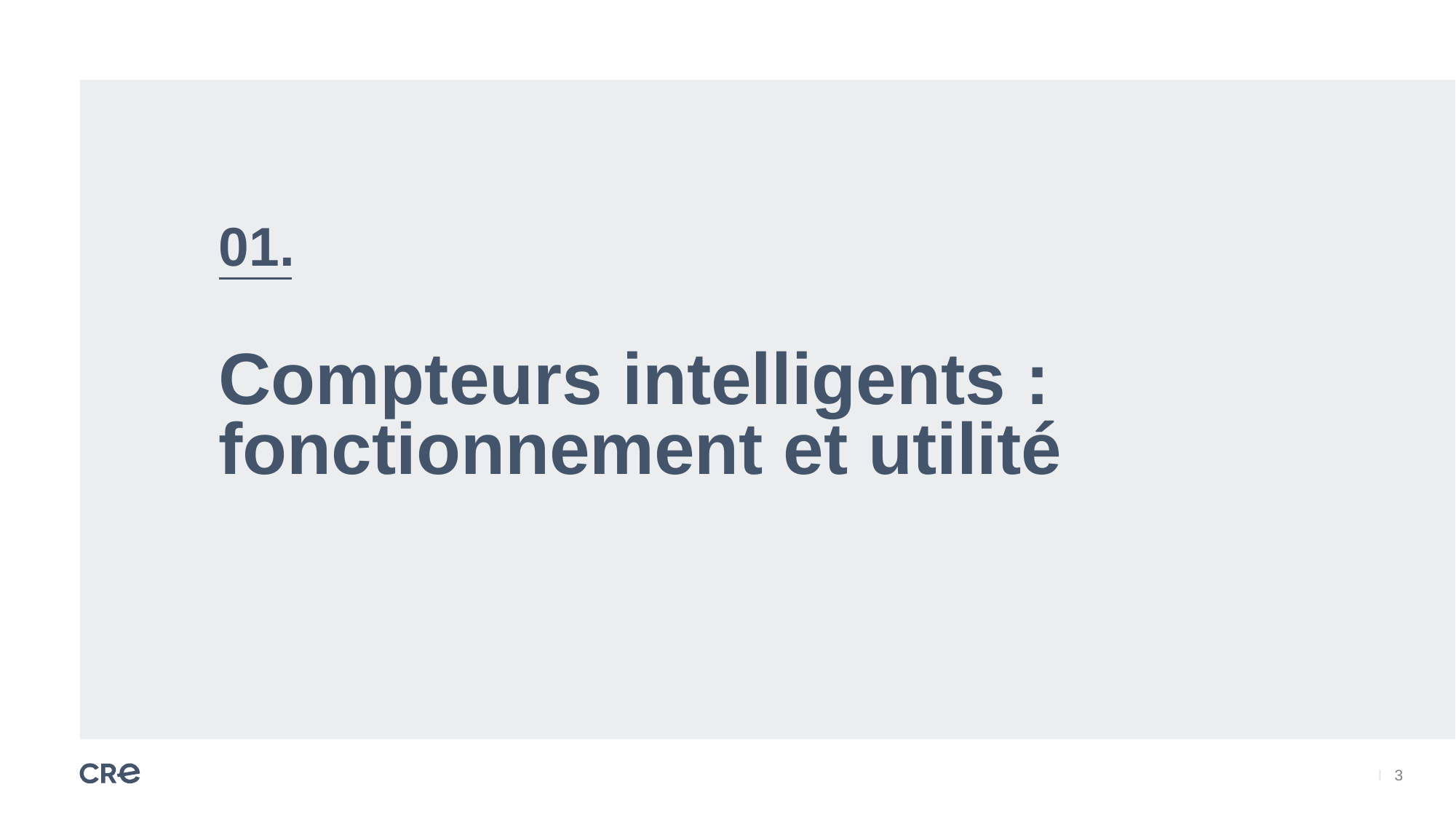

01.
# Compteurs intelligents : fonctionnement et utilité
I   3